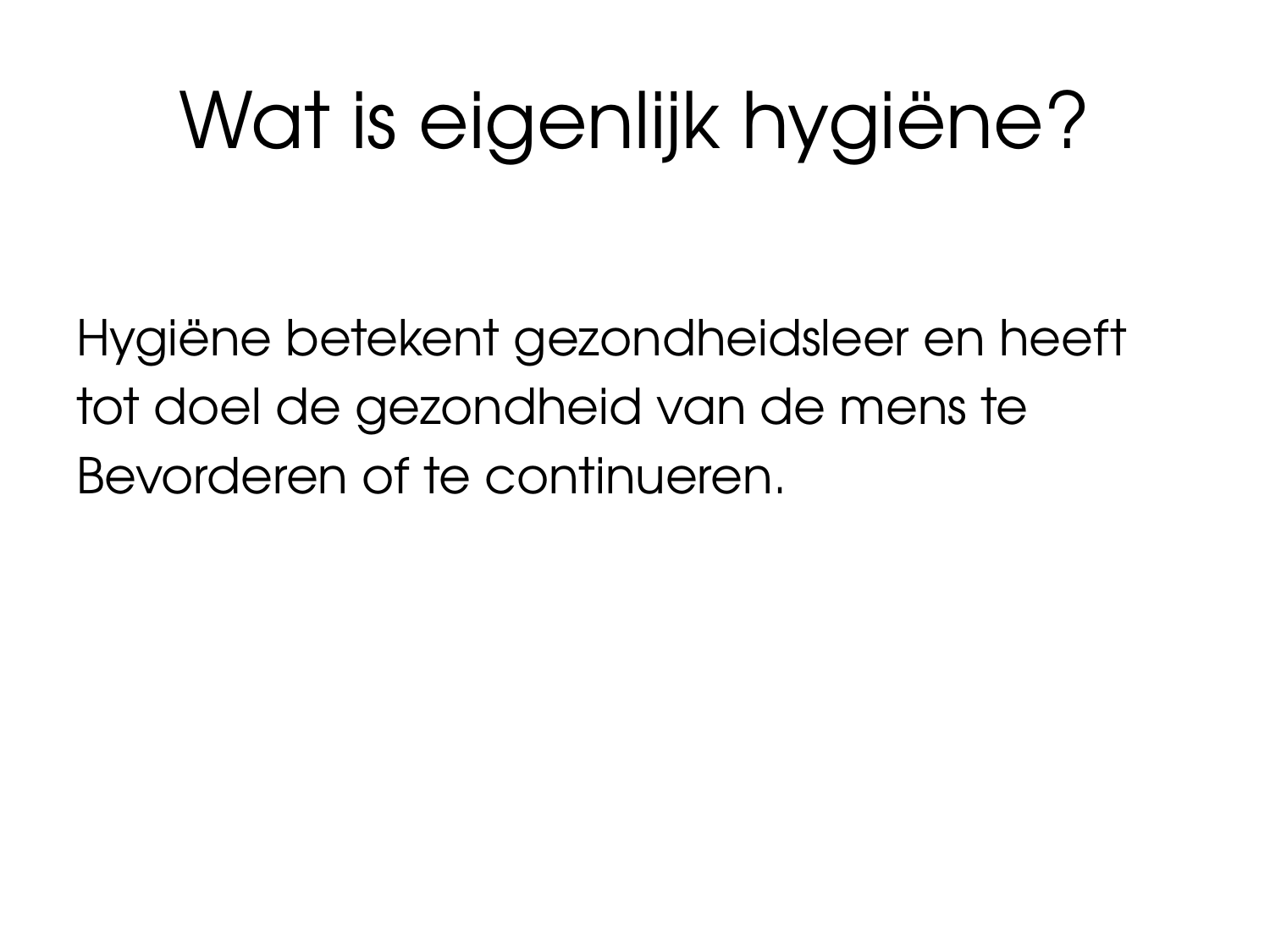

# Wat is eigenlijk hygiëne?

Hygiëne betekent gezondheidsleer en heeft
tot doel de gezondheid van de mens te
Bevorderen of te continueren.